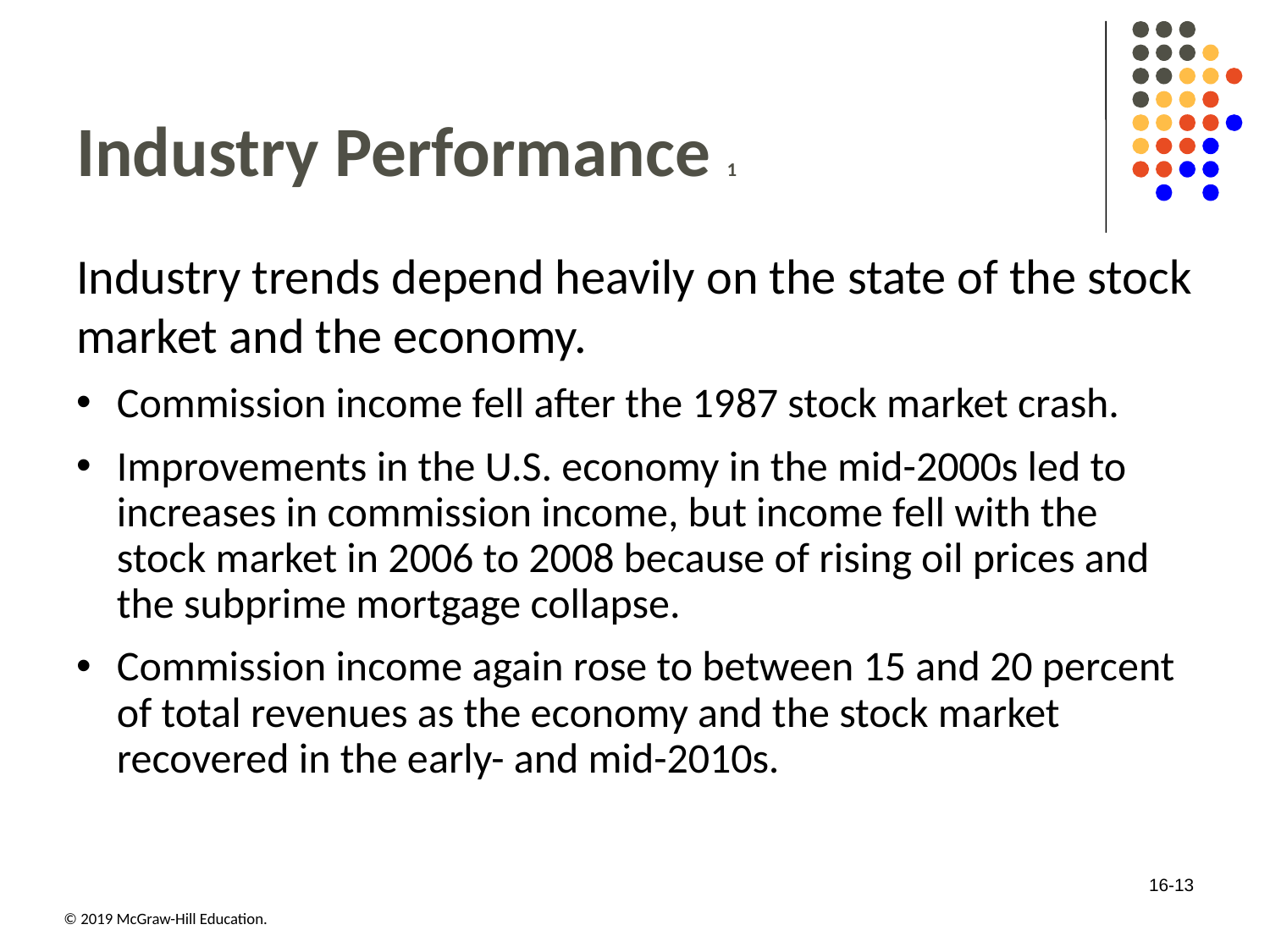

# Industry Performance 1
Industry trends depend heavily on the state of the stock market and the economy.
Commission income fell after the 19 87 stock market crash.
Improvements in the U.S. economy in the mid-2000s led to increases in commission income, but income fell with the stock market in 2006 to 2008 because of rising oil prices and the subprime mortgage collapse.
Commission income again rose to between 15 and 20 percent of total revenues as the economy and the stock market recovered in the early- and mid-2010s.
16-13